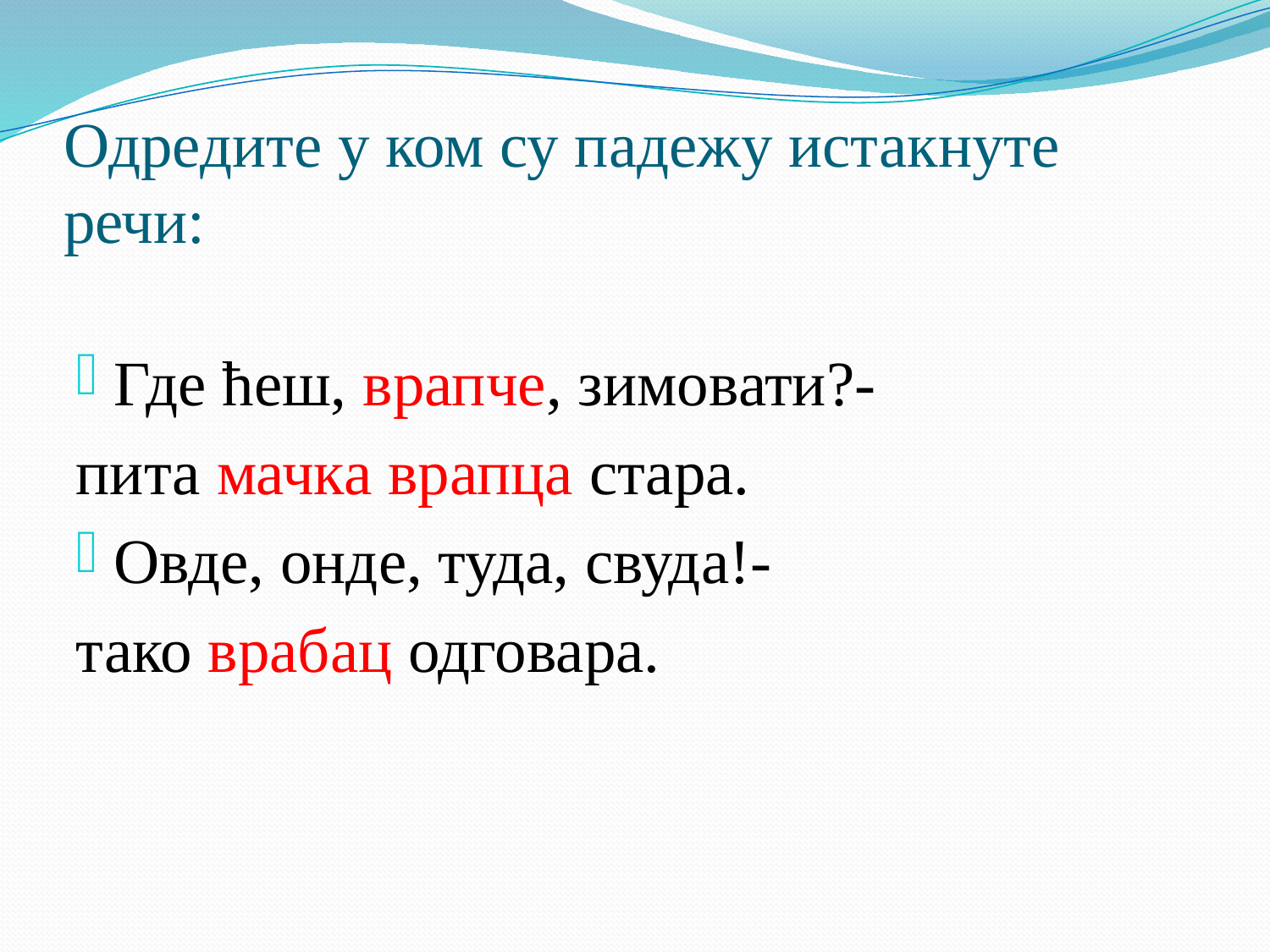

# Одредите у ком су падежу истакнуте речи:

Где ћеш, врапче, зимовати?-
пита мачка врапца стара.
Овде, онде, туда, свуда!-
тако врабац одговара.